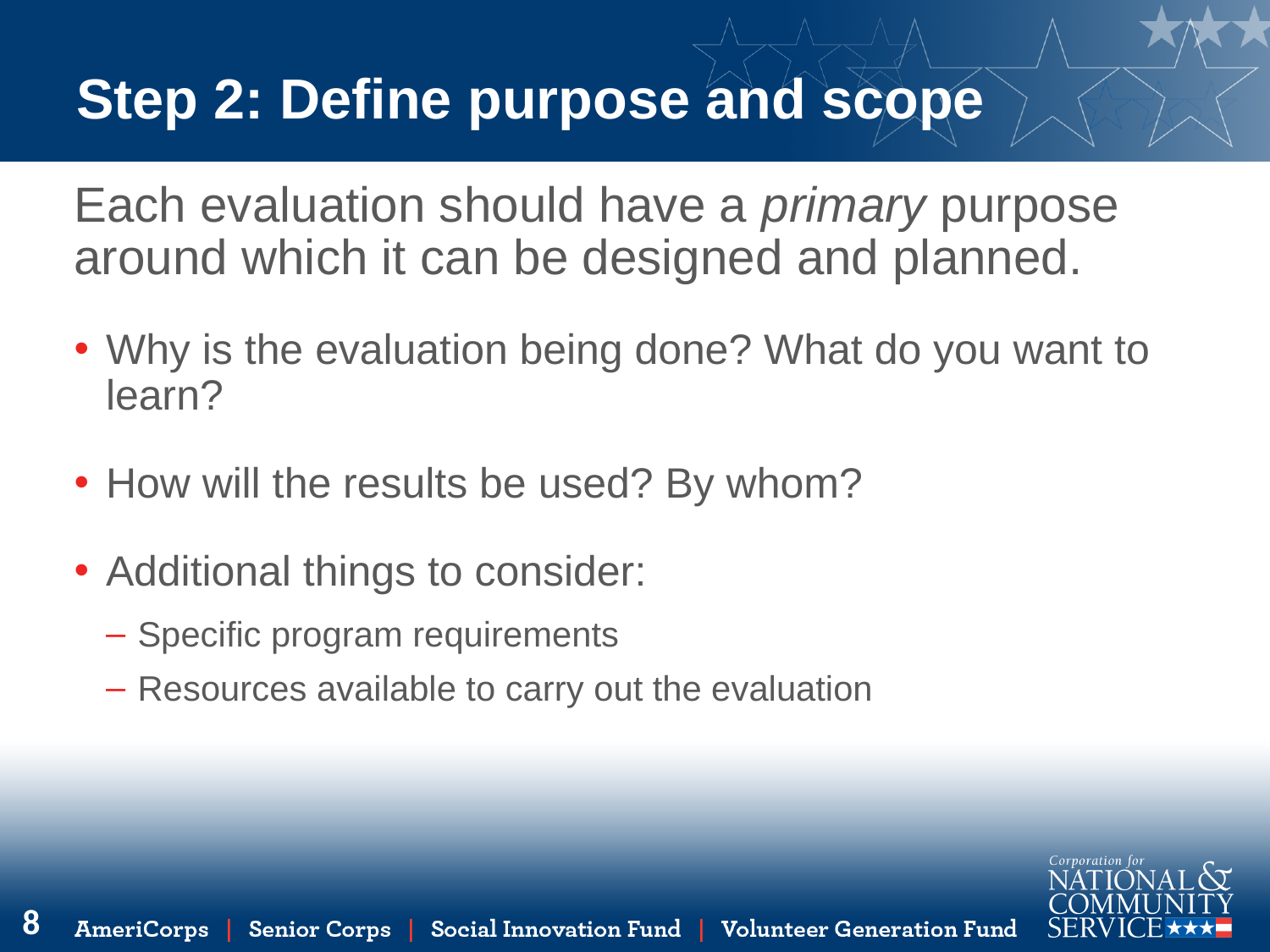

# Step 2: Define purpose and scope
Each evaluation should have a primary purpose around which it can be designed and planned.
Why is the evaluation being done? What do you want to learn?
How will the results be used? By whom?
Additional things to consider:
Specific program requirements
Resources available to carry out the evaluation
8